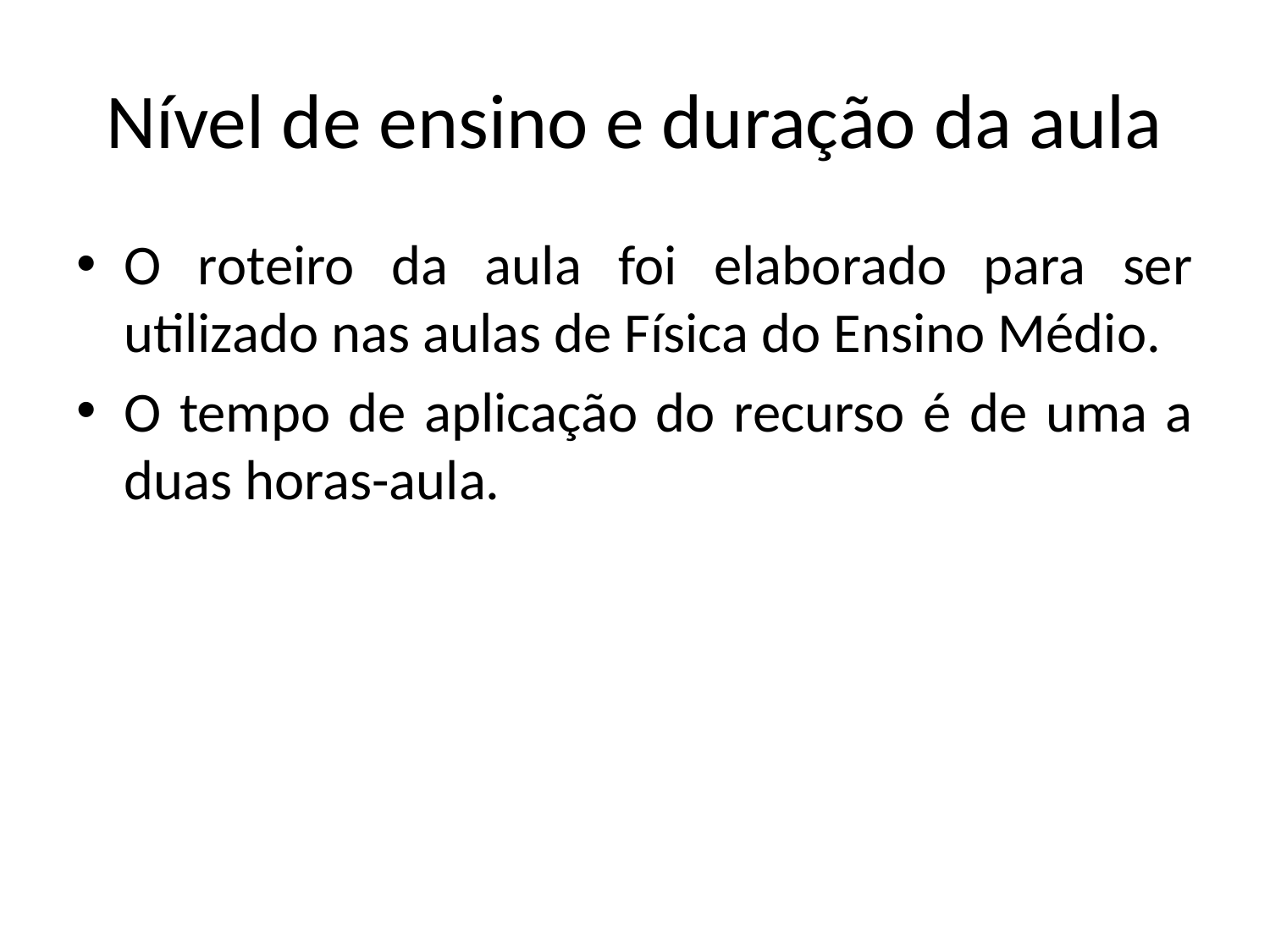

# Nível de ensino e duração da aula
O roteiro da aula foi elaborado para ser utilizado nas aulas de Física do Ensino Médio.
O tempo de aplicação do recurso é de uma a duas horas-aula.